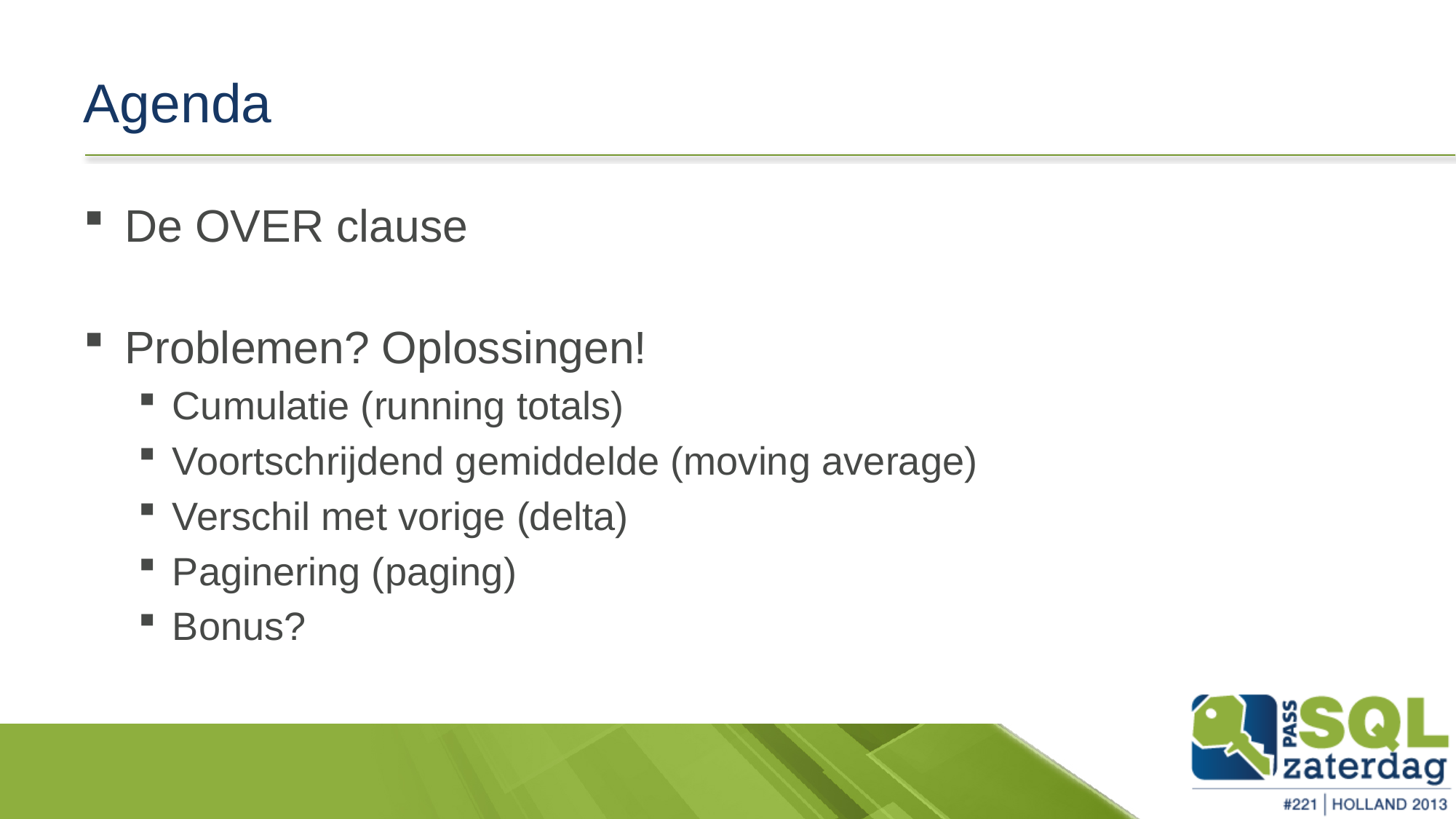

# Agenda
De OVER clause

Problemen? Oplossingen!
Cumulatie (running totals)
Voortschrijdend gemiddelde (moving average)
Verschil met vorige (delta)
Paginering (paging)
Bonus?